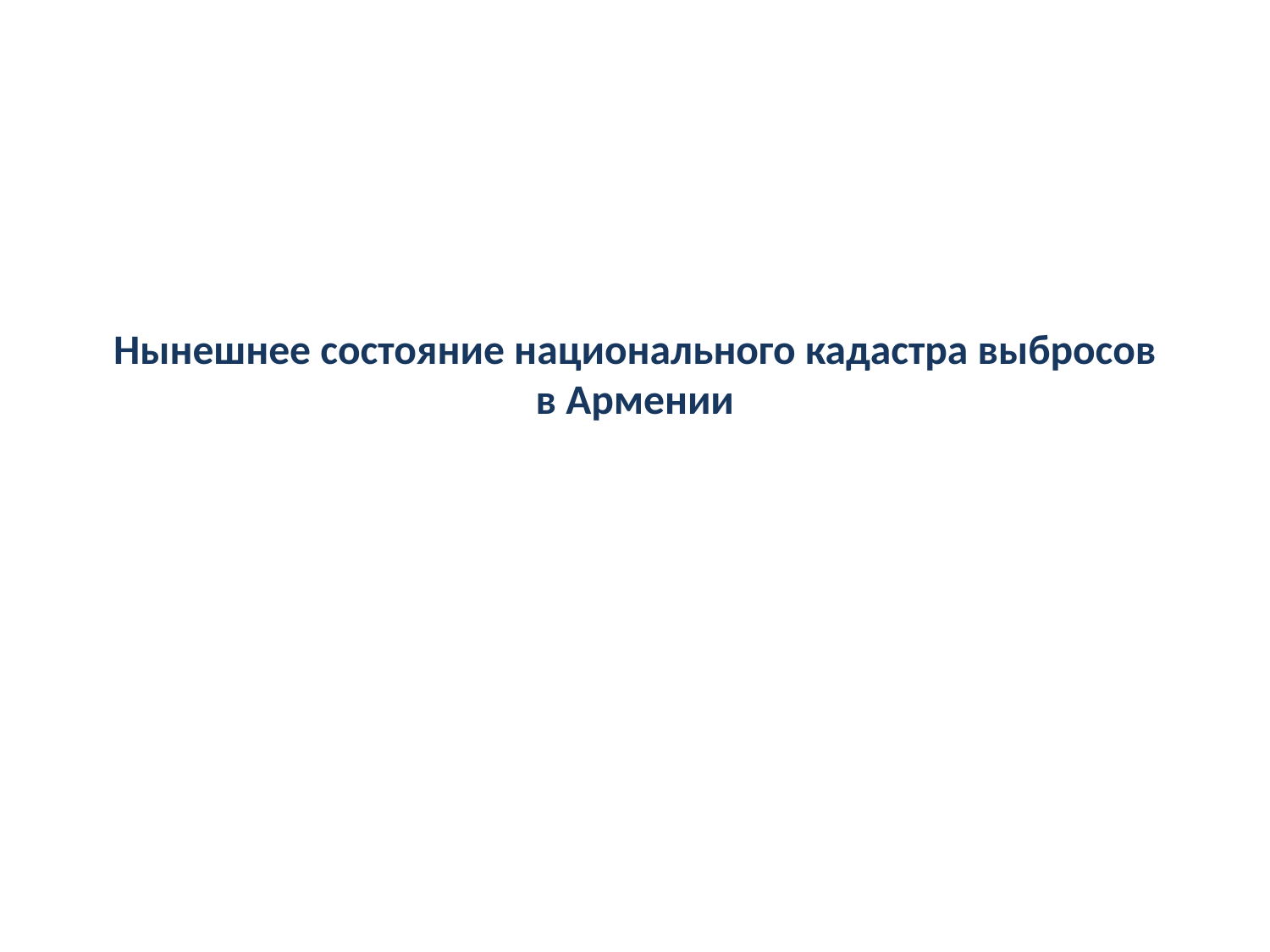

# Нынешнее состояние национального кадастра выбросов в Армении